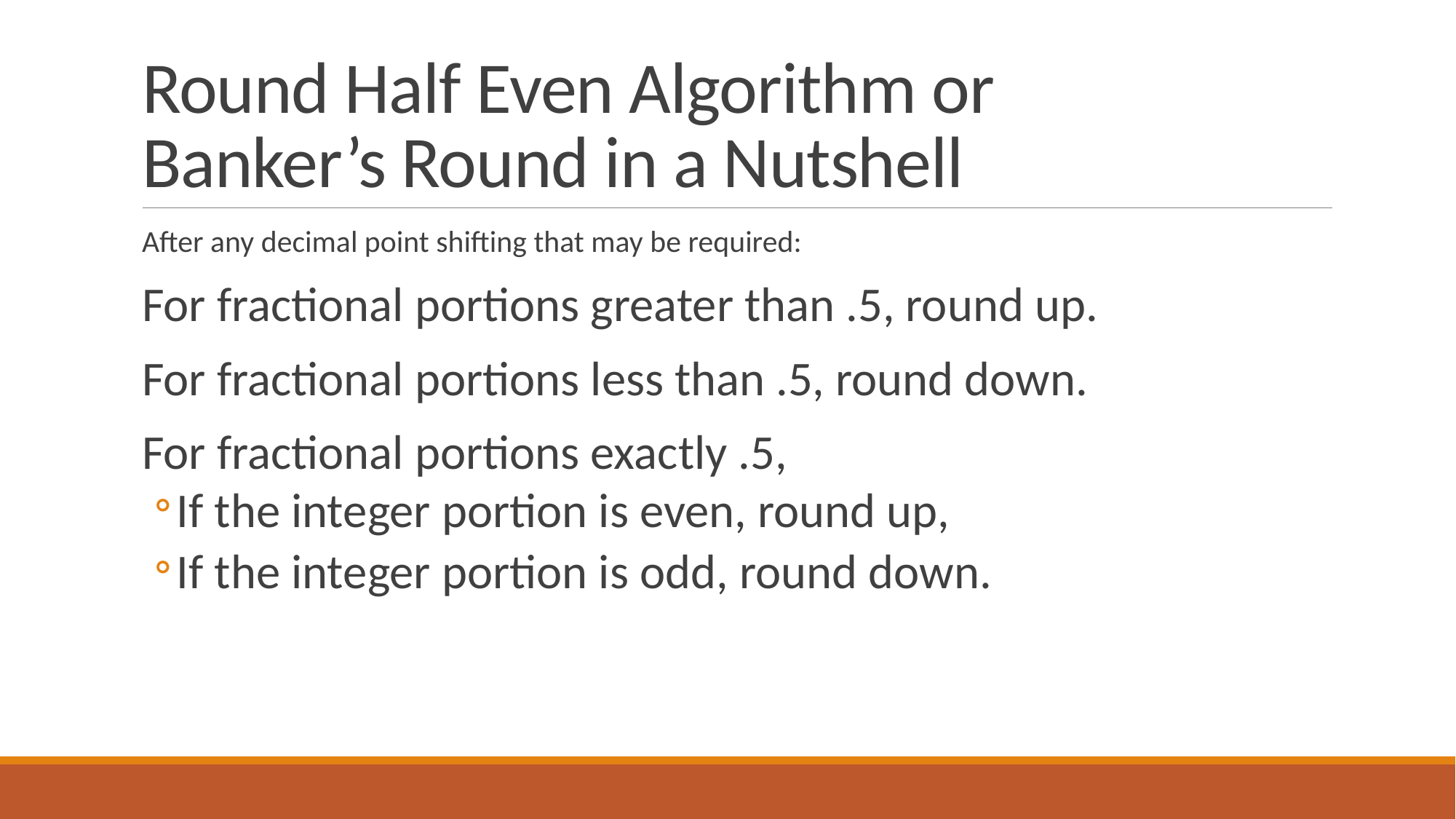

# Round Half Even Algorithm or Banker’s Round in a Nutshell
After any decimal point shifting that may be required:
For fractional portions greater than .5, round up.
For fractional portions less than .5, round down.
For fractional portions exactly .5,
If the integer portion is even, round up,
If the integer portion is odd, round down.